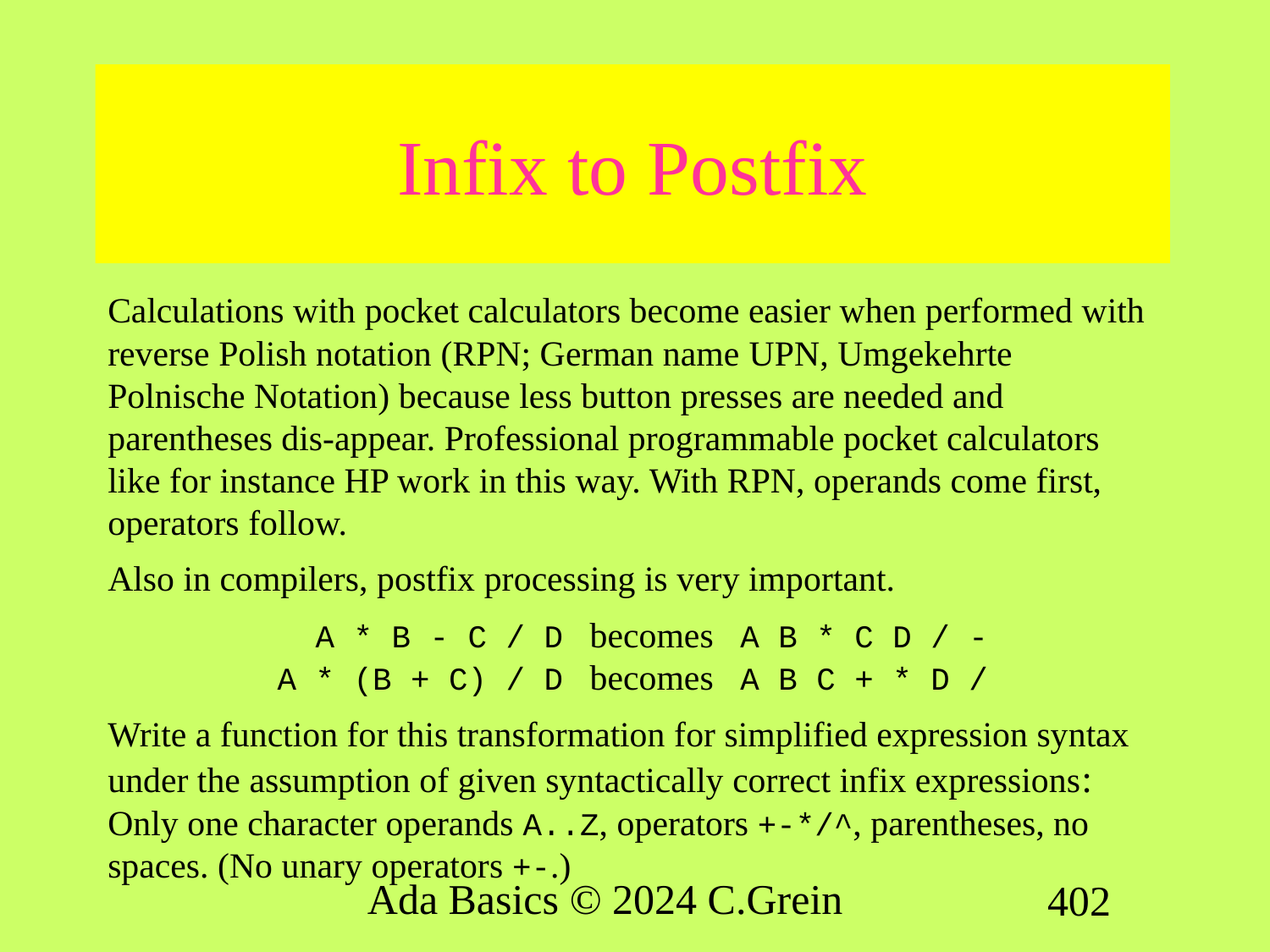

# Infix to Postfix
Calculations with pocket calculators become easier when performed with reverse Polish notation (RPN; German name UPN, Umgekehrte Polnische Notation) because less button presses are needed and parentheses dis-appear. Professional programmable pocket calculators like for instance HP work in this way. With RPN, operands come first, operators follow.
Also in compilers, postfix processing is very important.
  A * B - C / D   becomes   A B * C D / -
A * (B + C) / D   becomes   A B C + * D /
Write a function for this transformation for simplified expression syntax under the assumption of given syntactically correct infix expressions:
Only one character operands A..Z, operators +-*/^, parentheses, no spaces. (No unary operators +-.)
Ada Basics © 2024 C.Grein
402